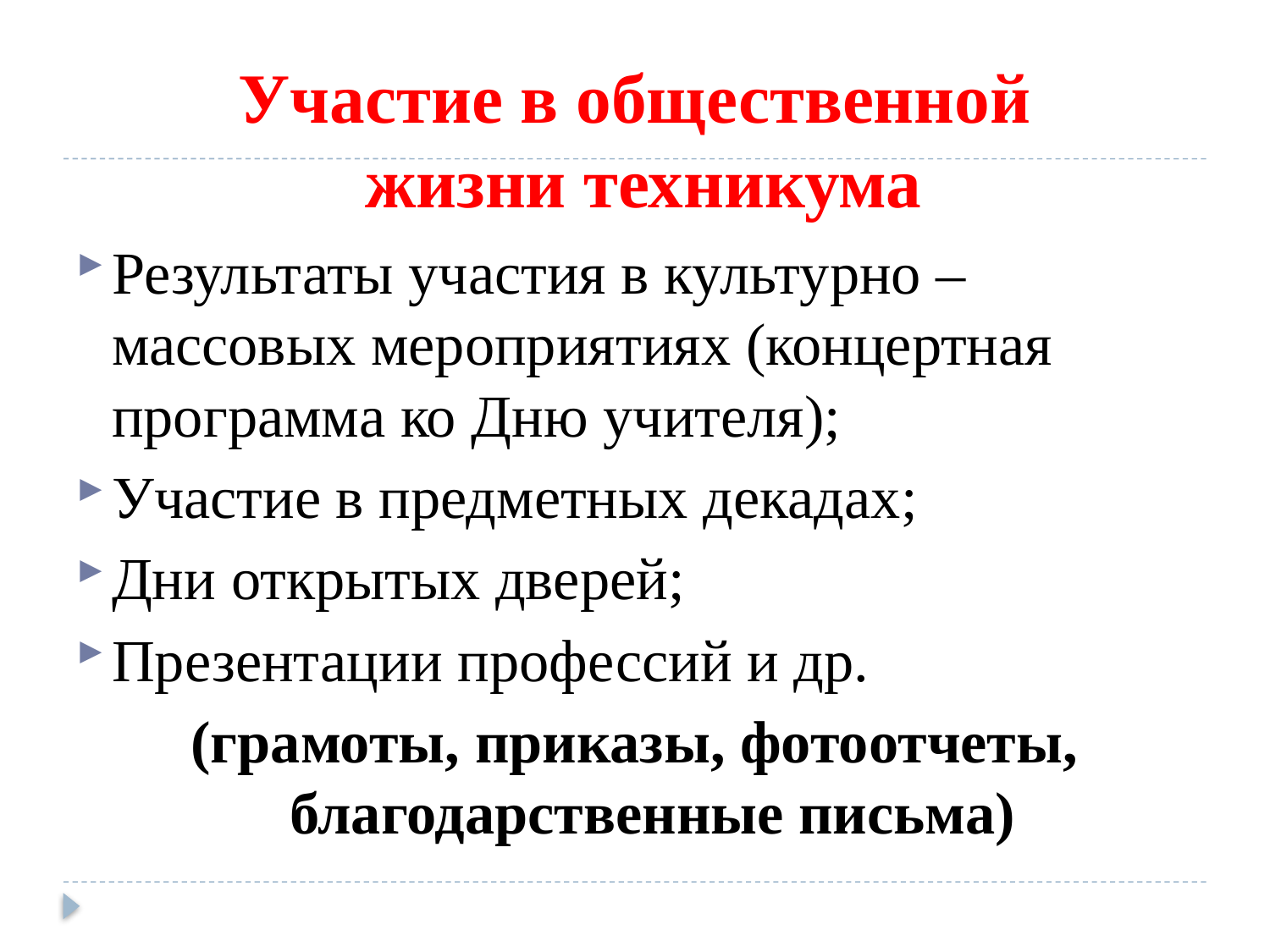

# Участие в общественной жизни техникума
Результаты участия в культурно – массовых мероприятиях (концертная программа ко Дню учителя);
Участие в предметных декадах;
Дни открытых дверей;
Презентации профессий и др.
(грамоты, приказы, фотоотчеты, благодарственные письма)